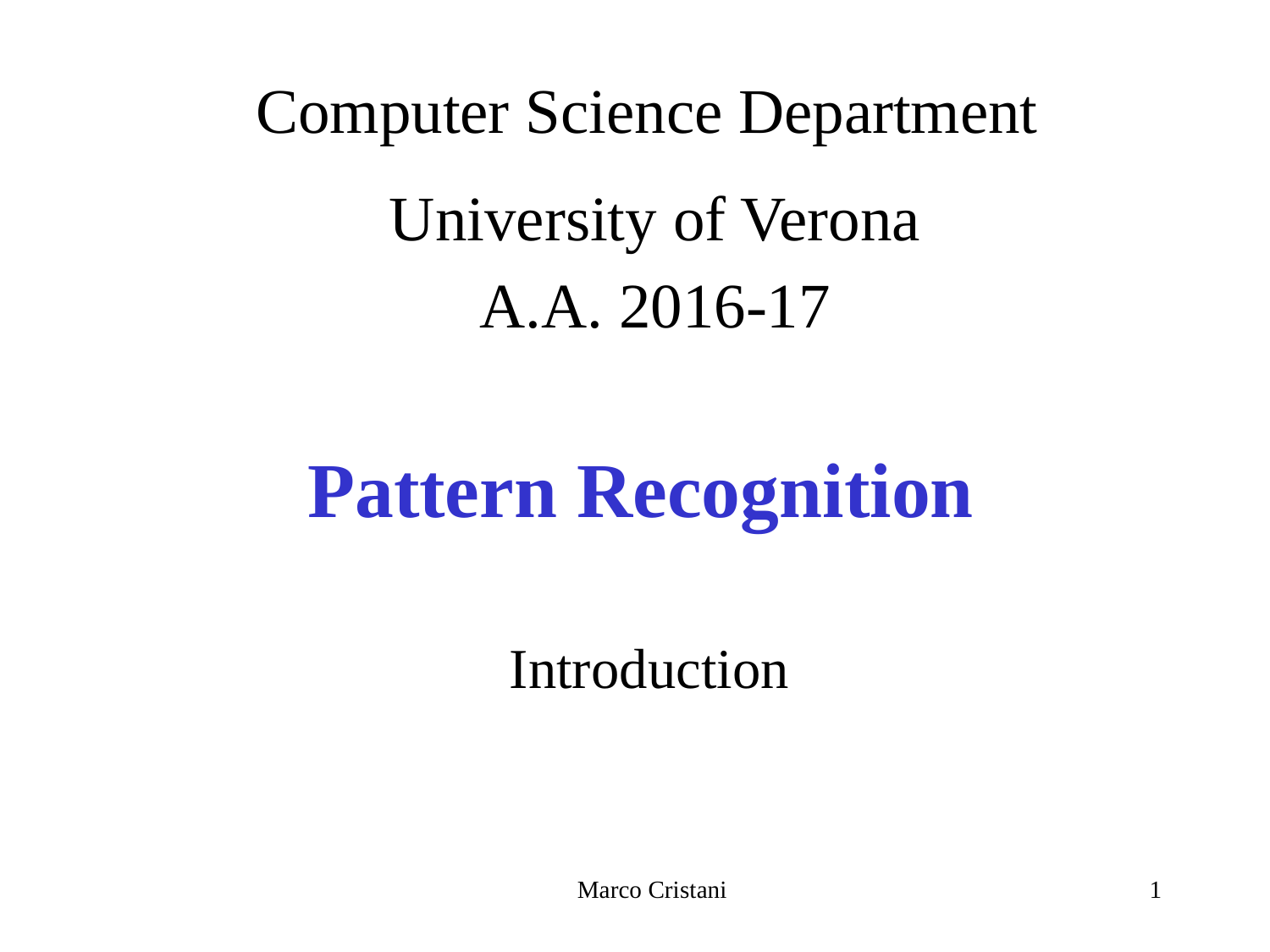

Computer Science Department
University of Verona
A.A. 2016-17
# Pattern Recognition
Introduction
Marco Cristani
1